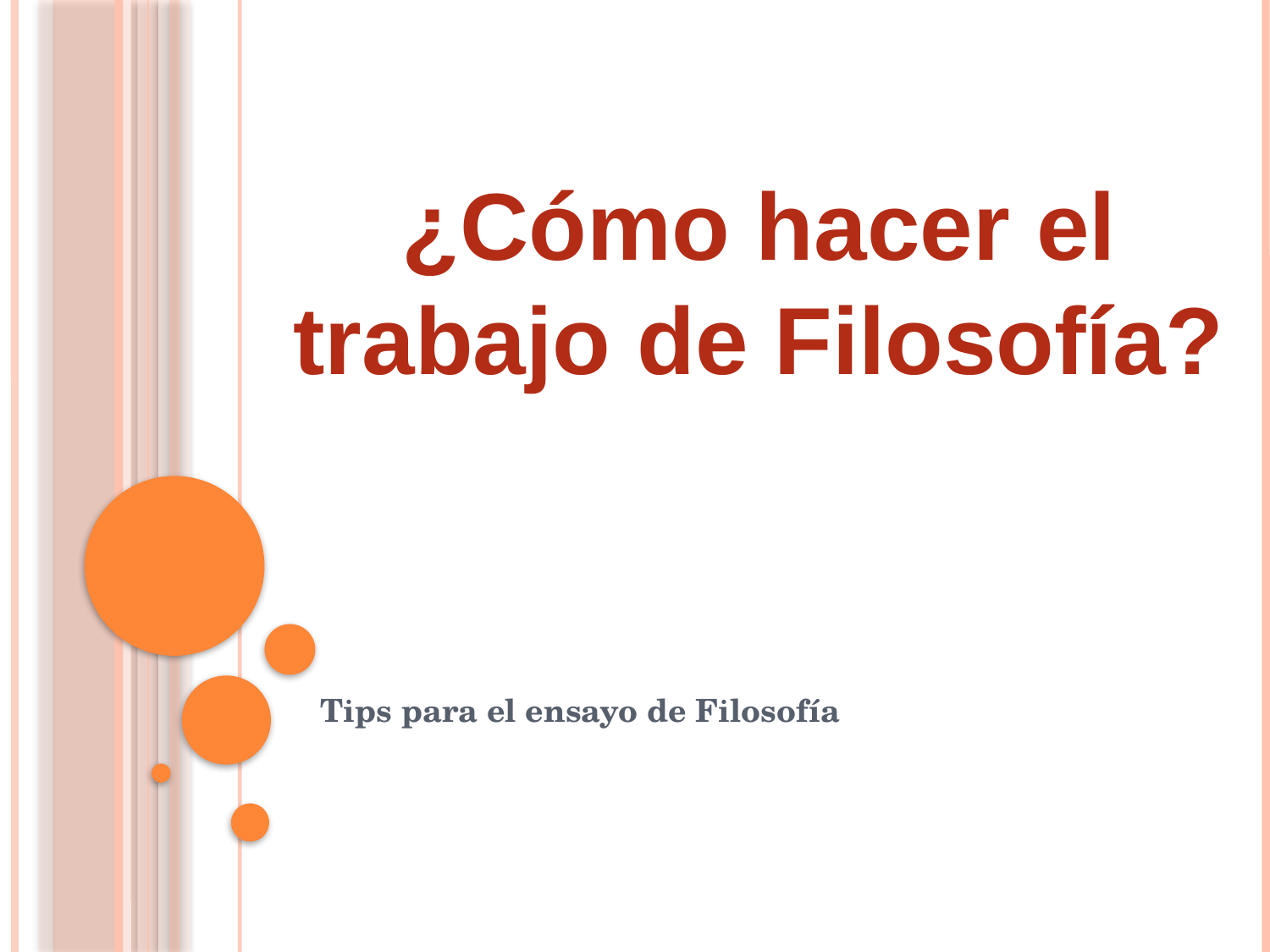

¿Cómo hacer el trabajo de Filosofía?
Tips para el ensayo de Filosofía